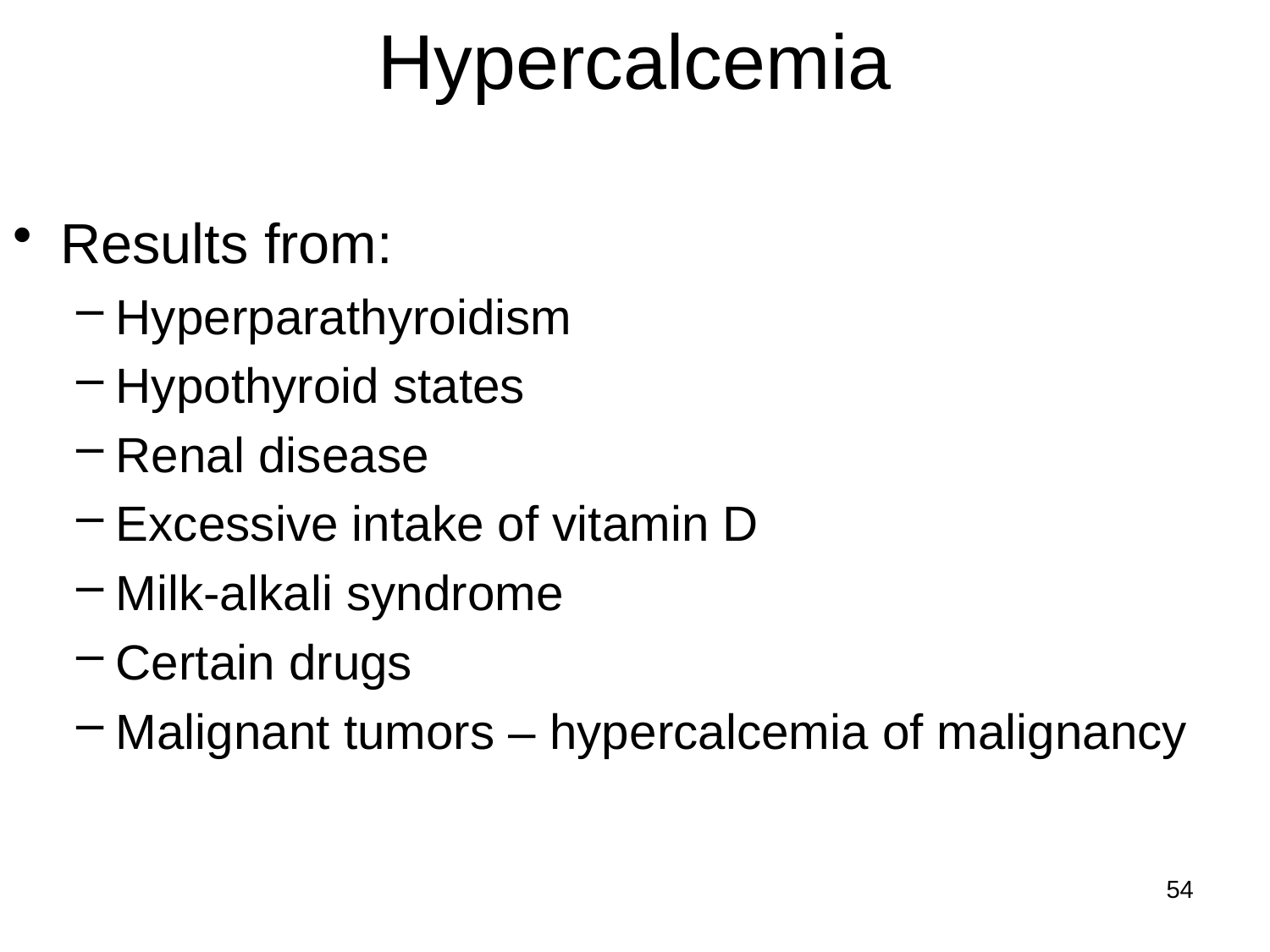

# Hypercalcemia
Results from:
Hyperparathyroidism
Hypothyroid states
Renal disease
Excessive intake of vitamin D
Milk-alkali syndrome
Certain drugs
Malignant tumors – hypercalcemia of malignancy
54